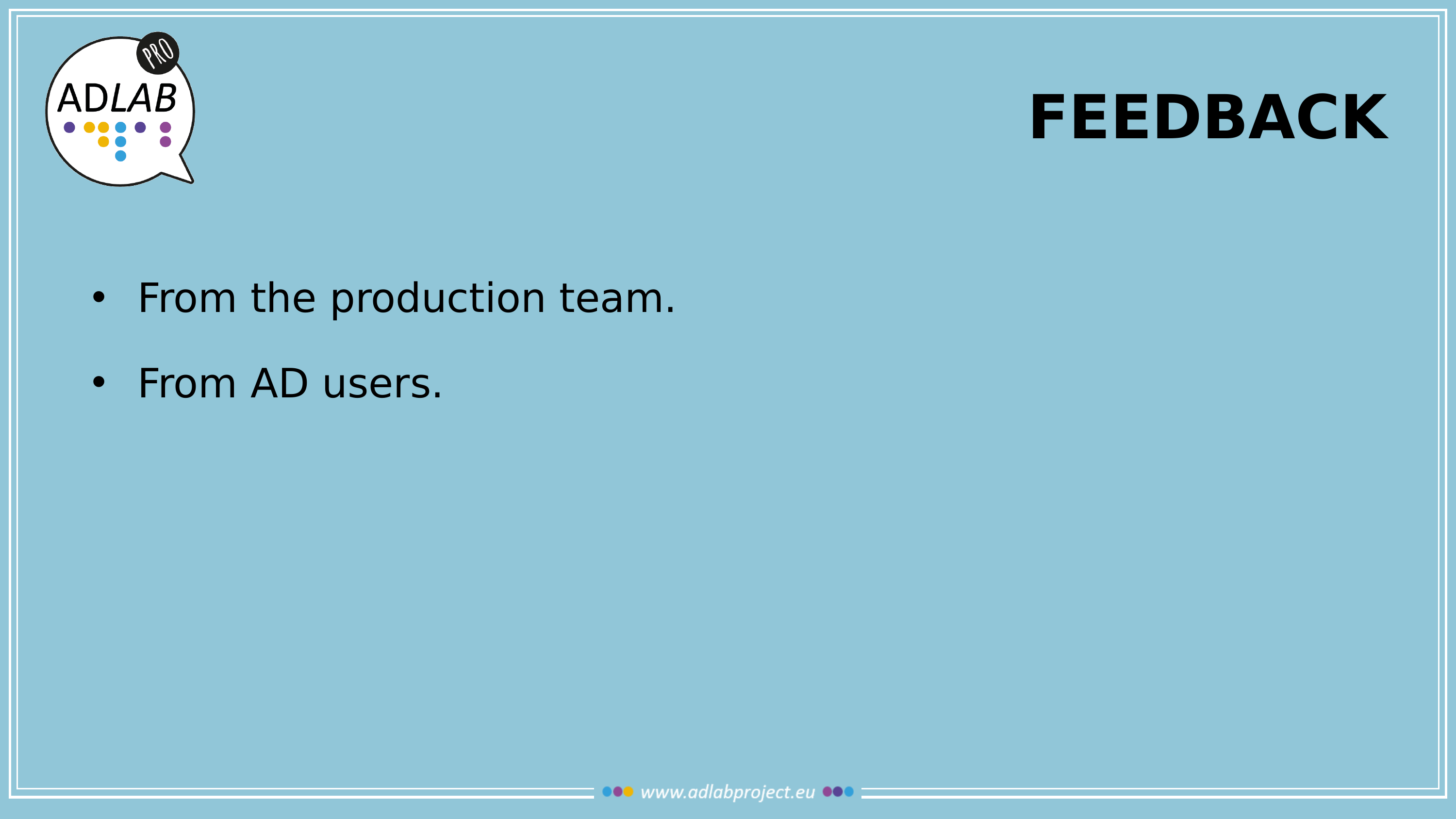

# FEEDBACK
From the production team.
From AD users.